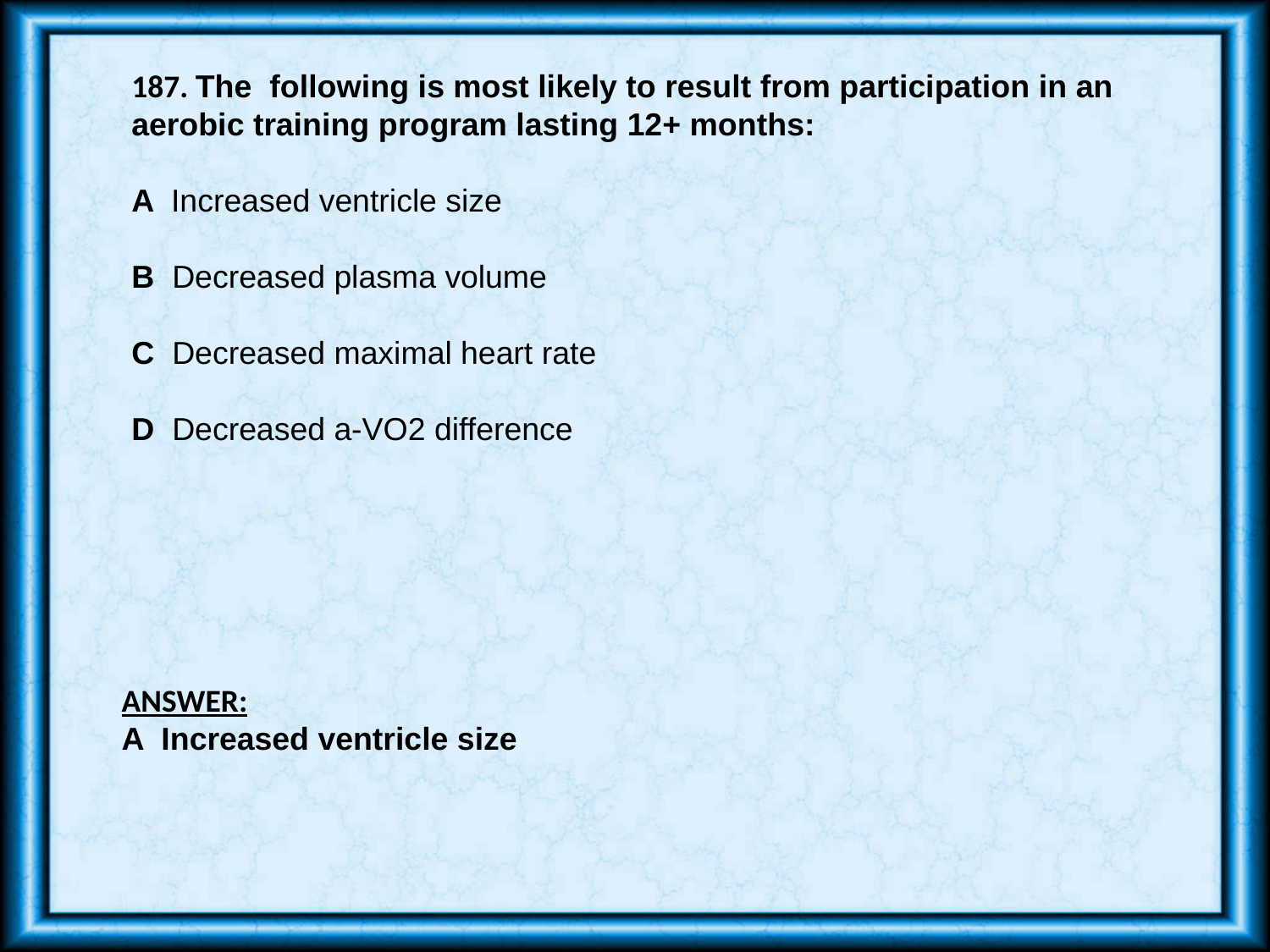

187. The  following is most likely to result from participation in an aerobic training program lasting 12+ months:

A  Increased ventricle size

B  Decreased plasma volume

C  Decreased maximal heart rate

D  Decreased a-VO2 difference

ANSWER:
A  Increased ventricle size